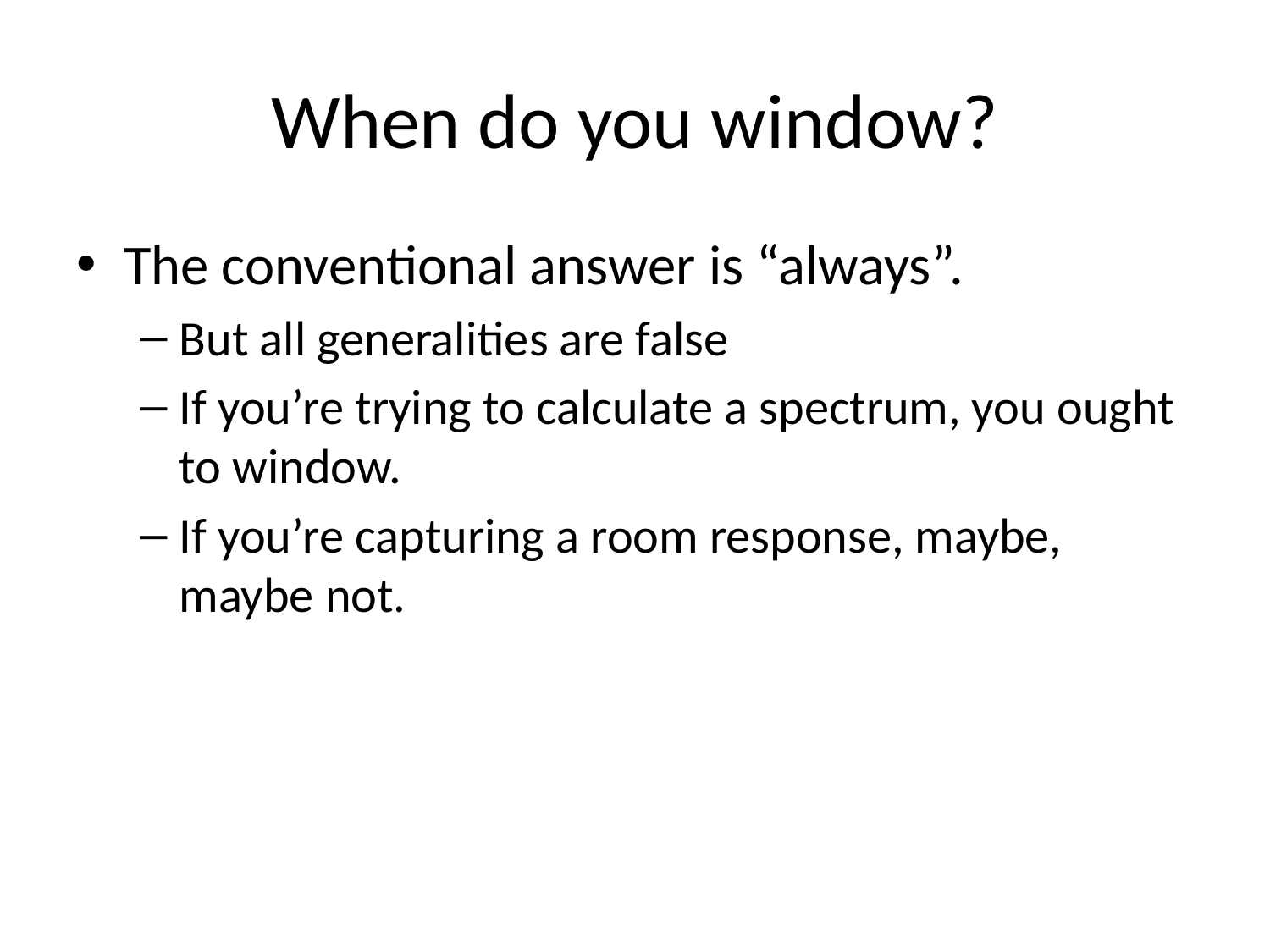

# When do you window?
The conventional answer is “always”.
But all generalities are false
If you’re trying to calculate a spectrum, you ought to window.
If you’re capturing a room response, maybe, maybe not.